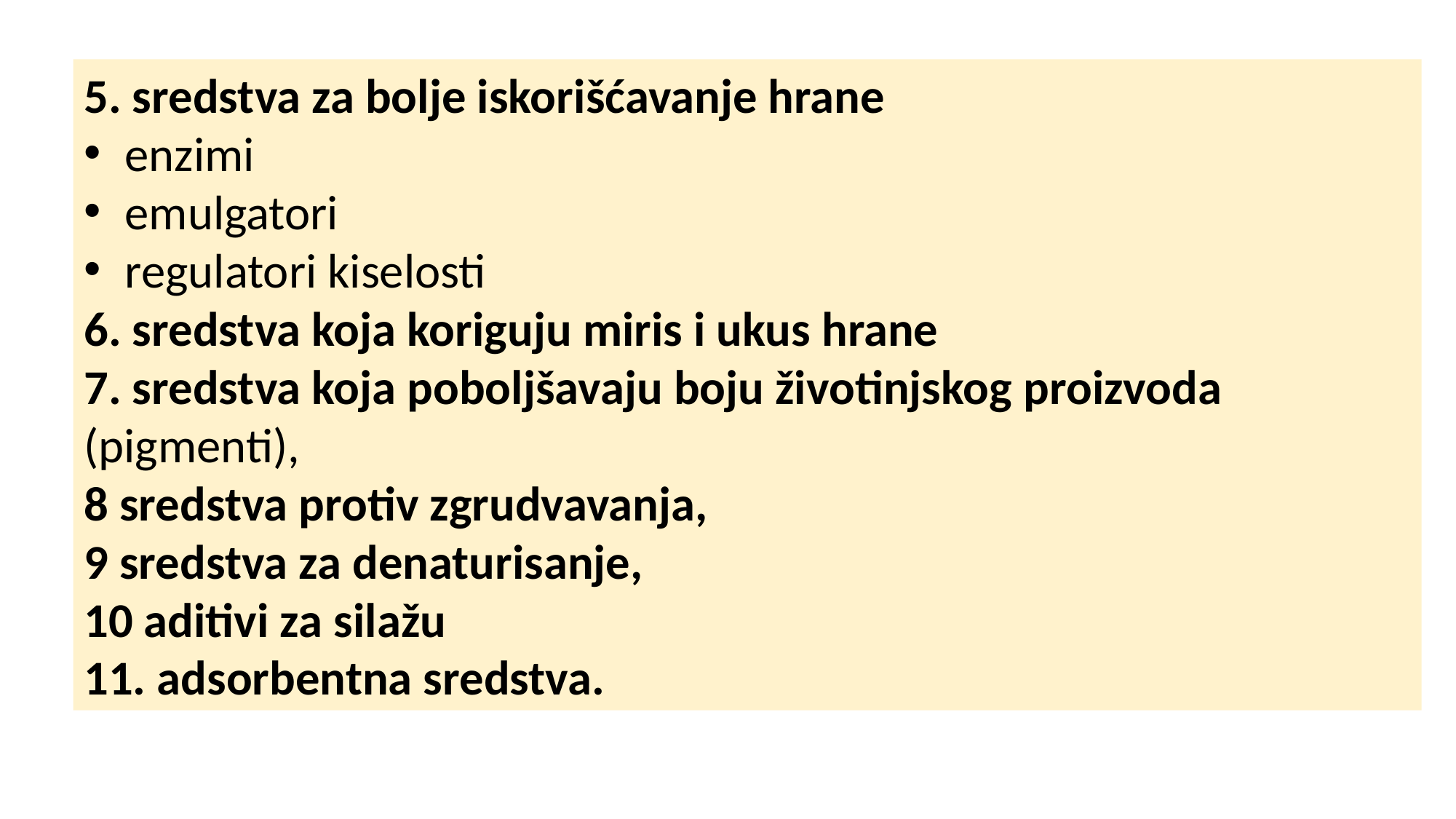

5. sredstva za bolje iskorišćavanje hrane
enzimi
emulgatori
regulatori kiselosti
6. sredstva koja koriguju miris i ukus hrane
7. sredstva koja poboljšavaju boju životinjskog proizvoda (pigmenti),
8 sredstva protiv zgrudvavanja,
9 sredstva za denaturisanje,
10 aditivi za silažu
11. adsorbentna sredstva.